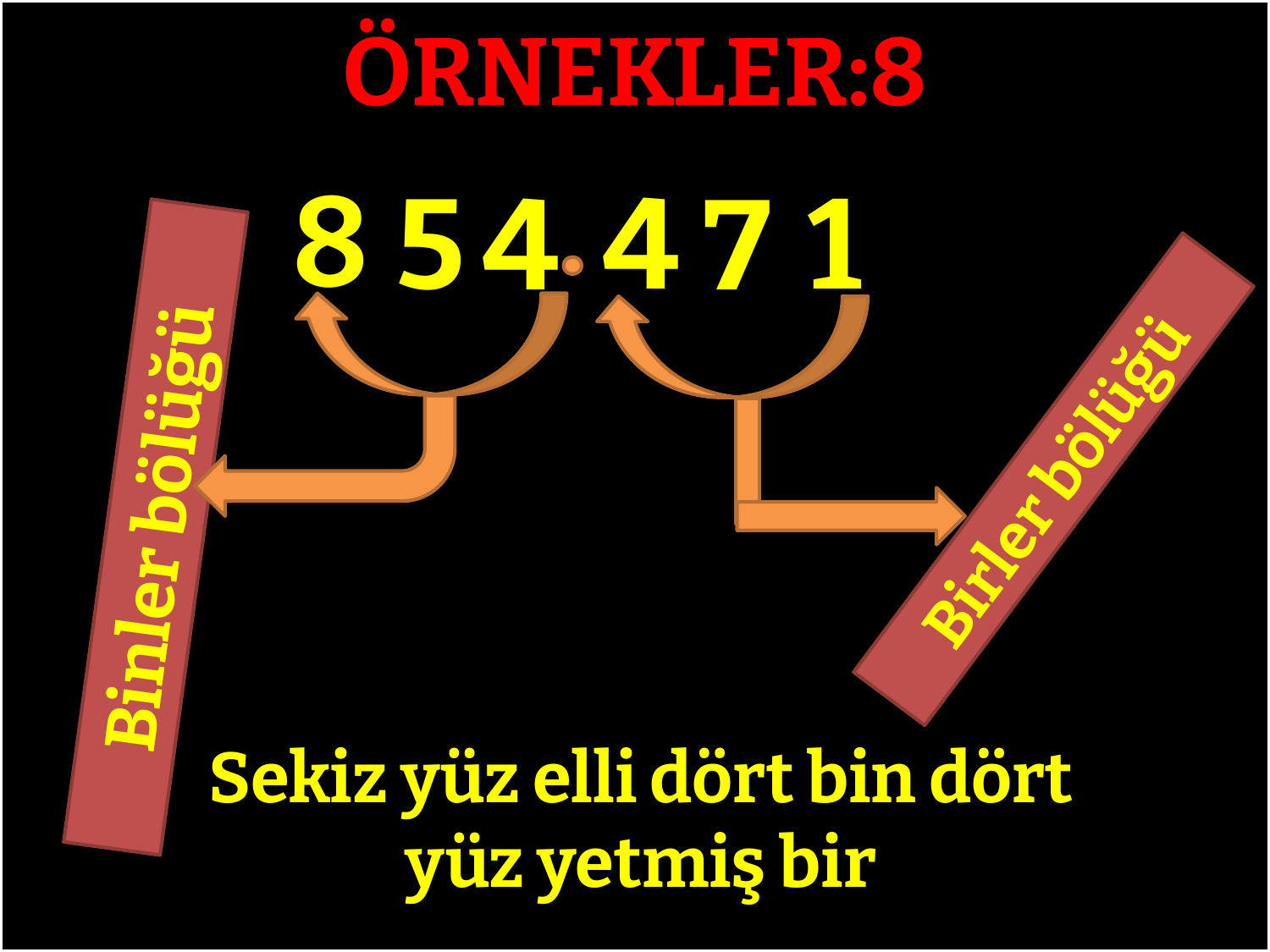

ÖRNEKLER:8
8
4
5
1
4
7

#

Birler bölüğü
Binler bölüğü

Sekiz yüz elli dört bin dört yüz yetmiş bir